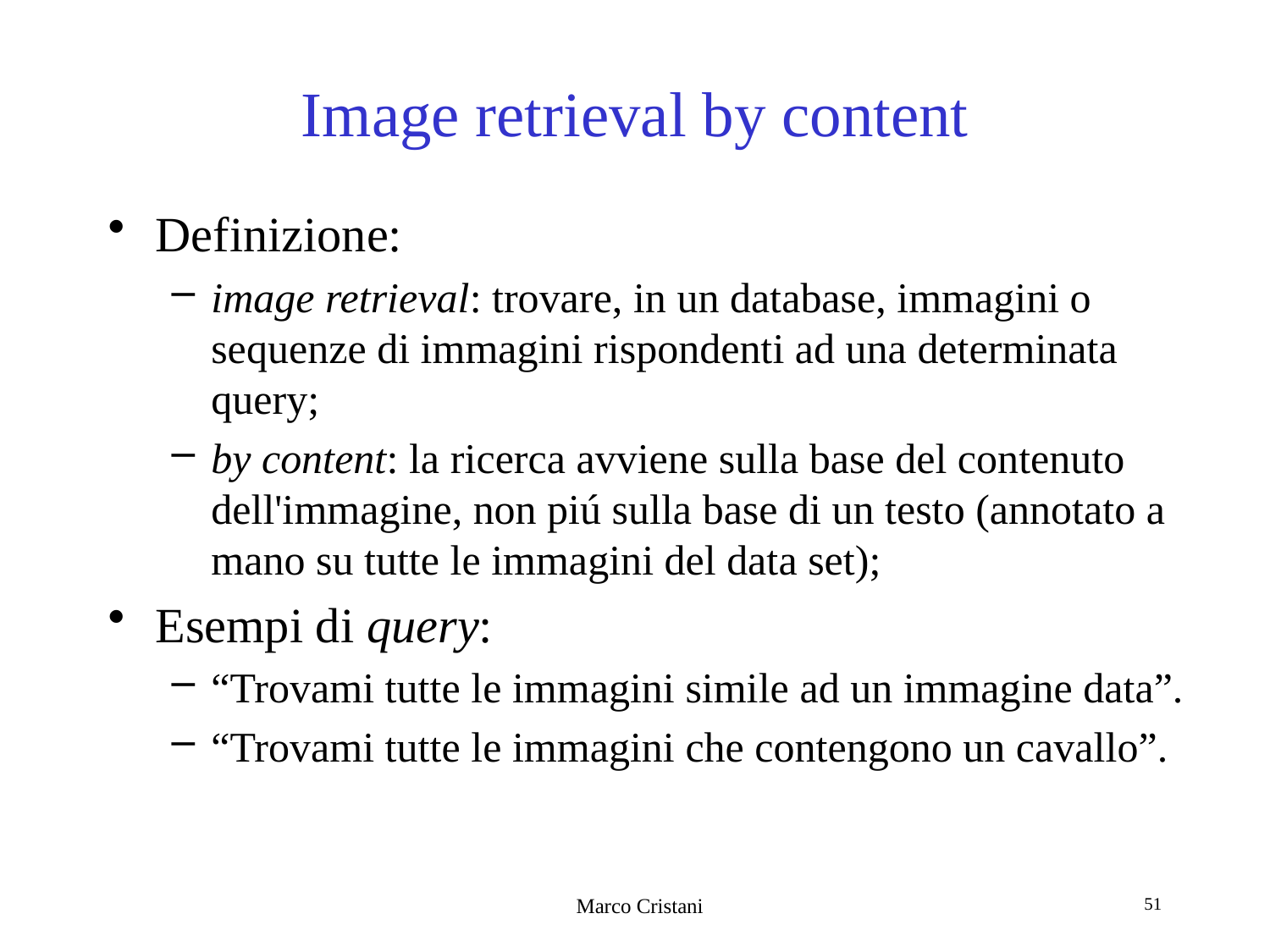

# Image retrieval by content
Definizione:
image retrieval: trovare, in un database, immagini o sequenze di immagini rispondenti ad una determinata query;
by content: la ricerca avviene sulla base del contenuto dell'immagine, non piú sulla base di un testo (annotato a mano su tutte le immagini del data set);
Esempi di query:
“Trovami tutte le immagini simile ad un immagine data”.
“Trovami tutte le immagini che contengono un cavallo”.
Marco Cristani
51